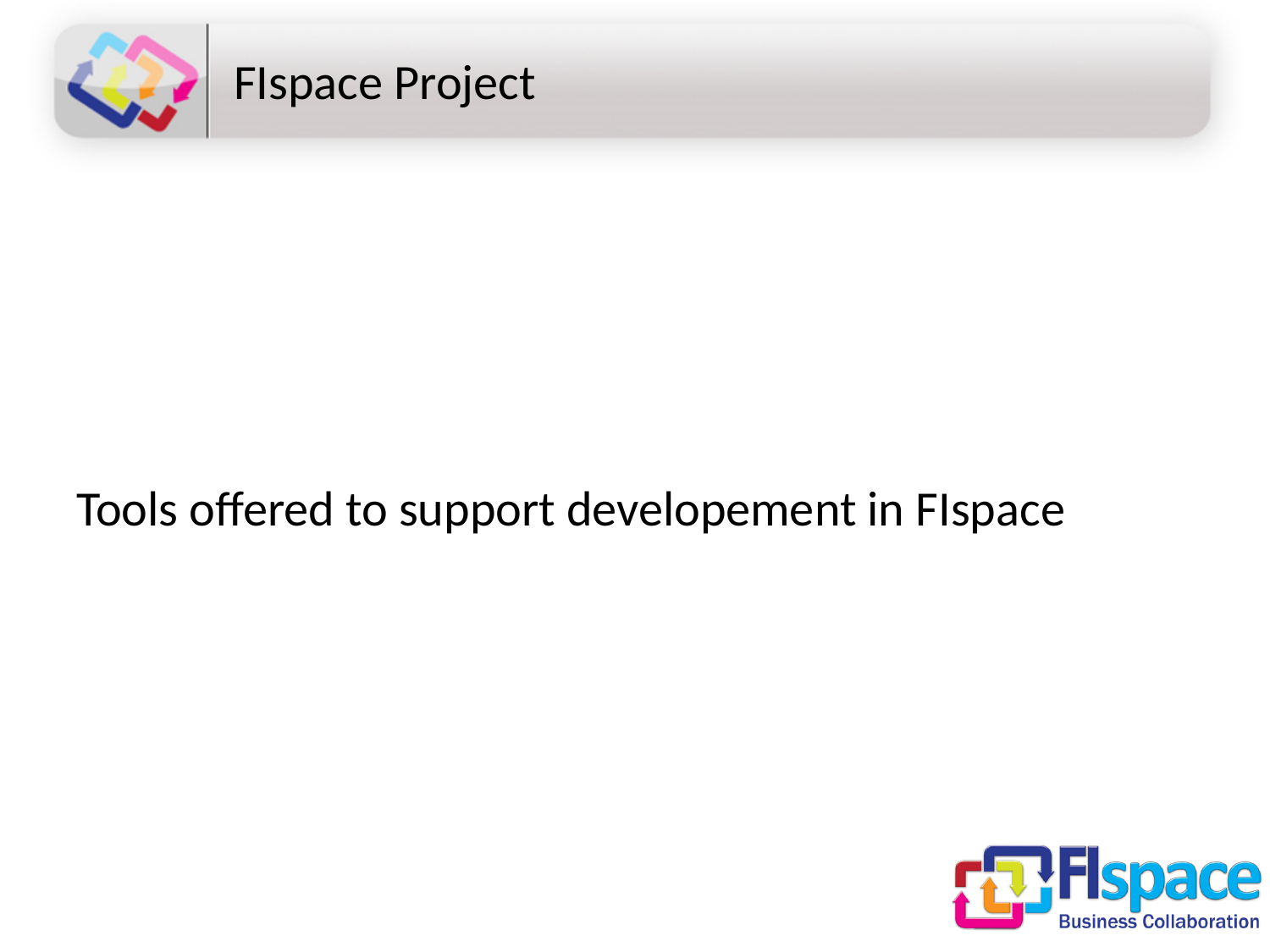

# FIspace Project
Tools offered to support developement in FIspace